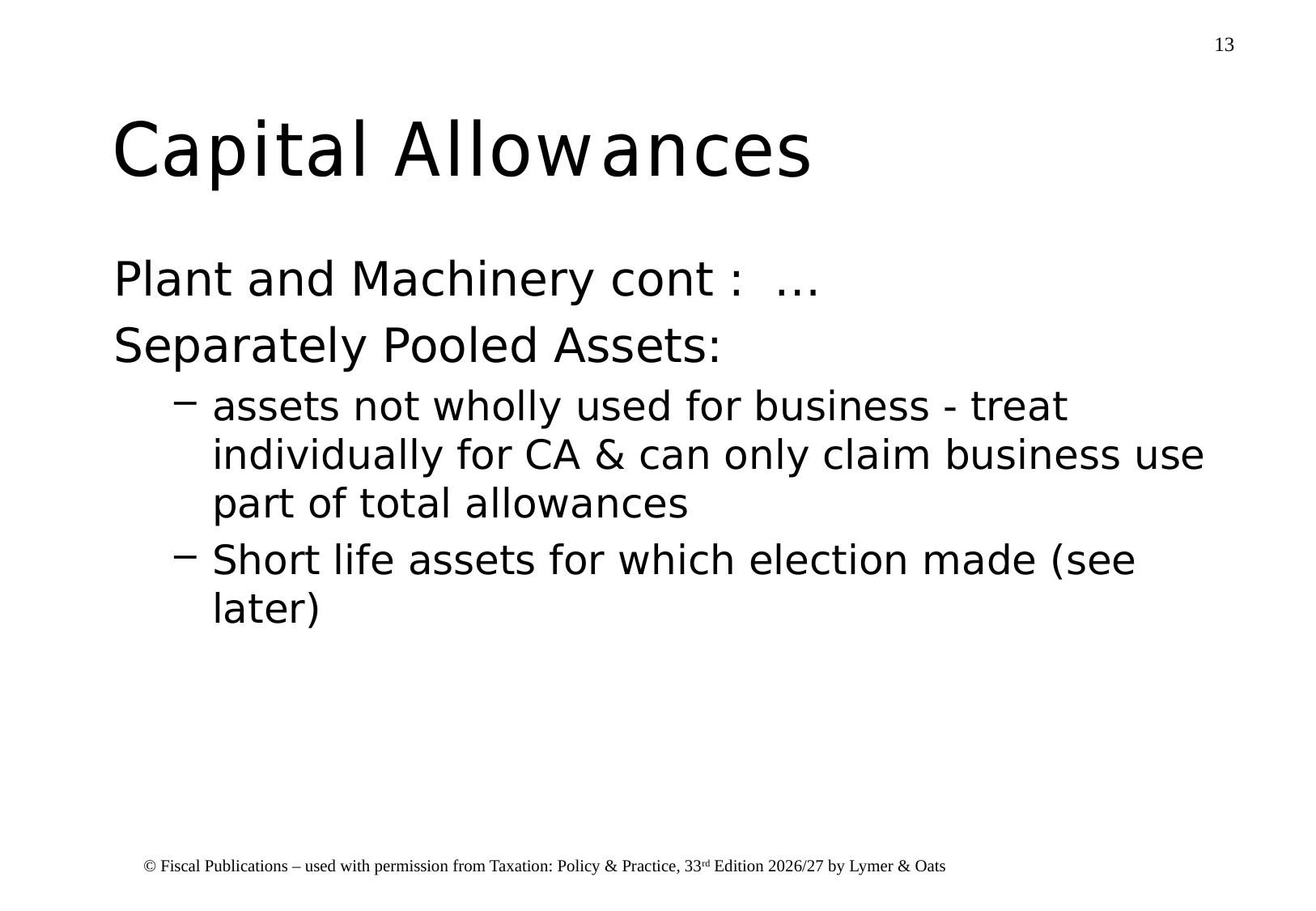

# Capital Allowances
Plant and Machinery cont :  …
Separately Pooled Assets:
assets not wholly used for business - treat individually for CA & can only claim business use part of total allowances
Short life assets for which election made (see later)